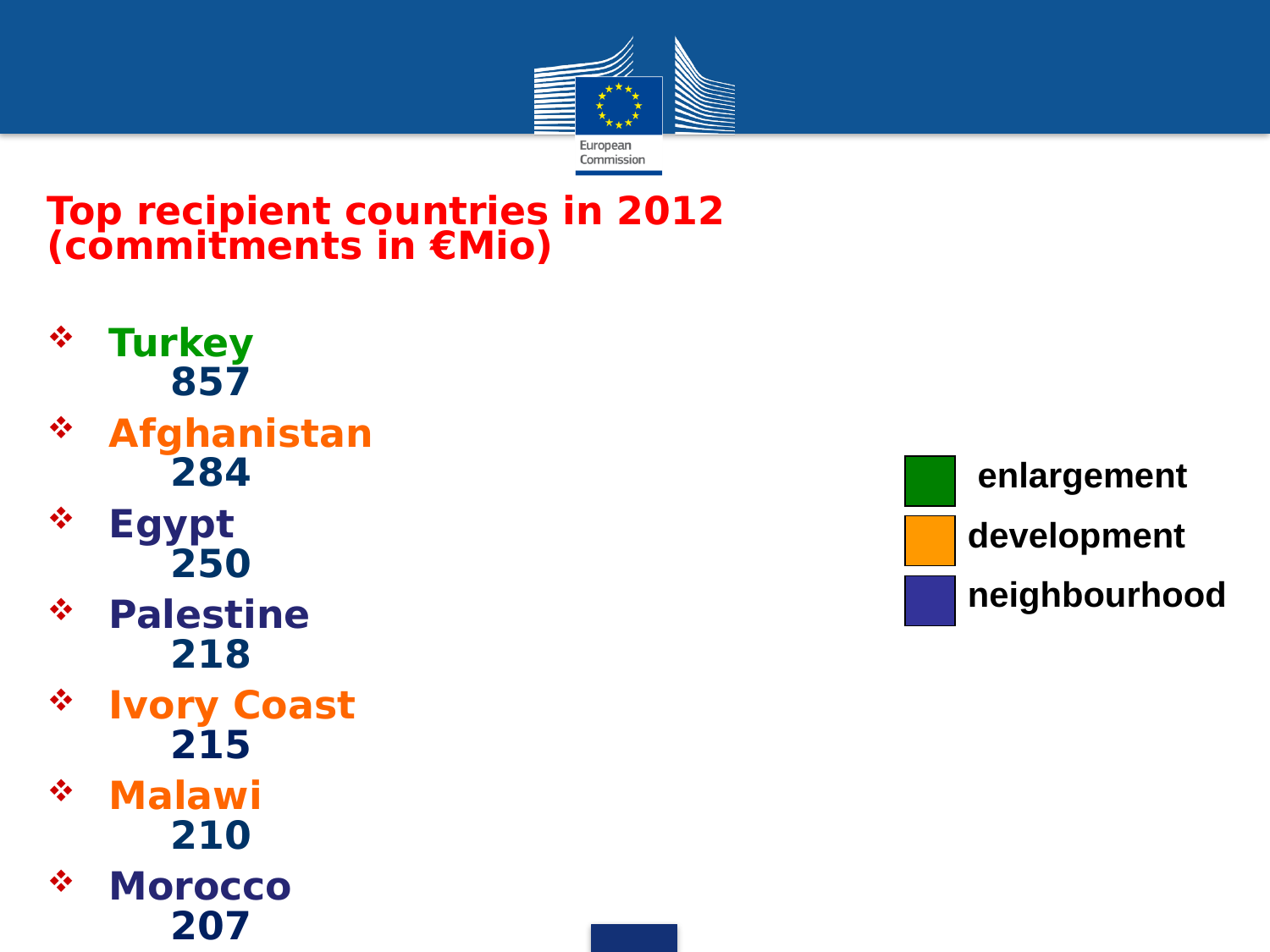

Top recipient countries in 2012 (commitments in €Mio)

Turkey	857
Afghanistan	284
Egypt 	250
Palestine 	218
Ivory Coast	215
Malawi 	210
Morocco 	207
Syria	187
Serbia	185
Kosovo	183
enlargement

development

neighbourhood